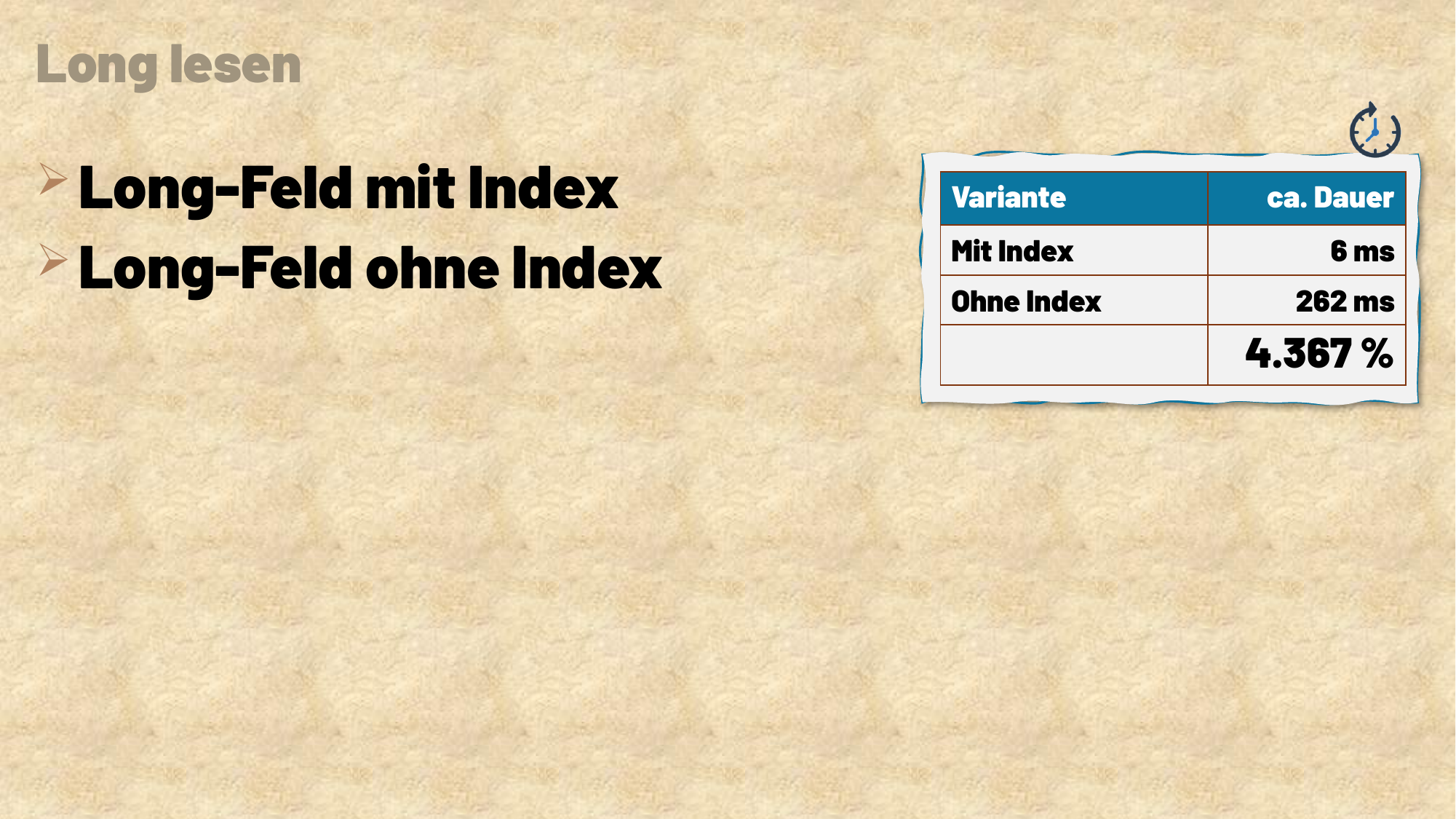

# Long lesen
Long-Feld mit Index
Long-Feld ohne Index
Mit Index
6 ms
Ohne Index
262 ms
4.367 %